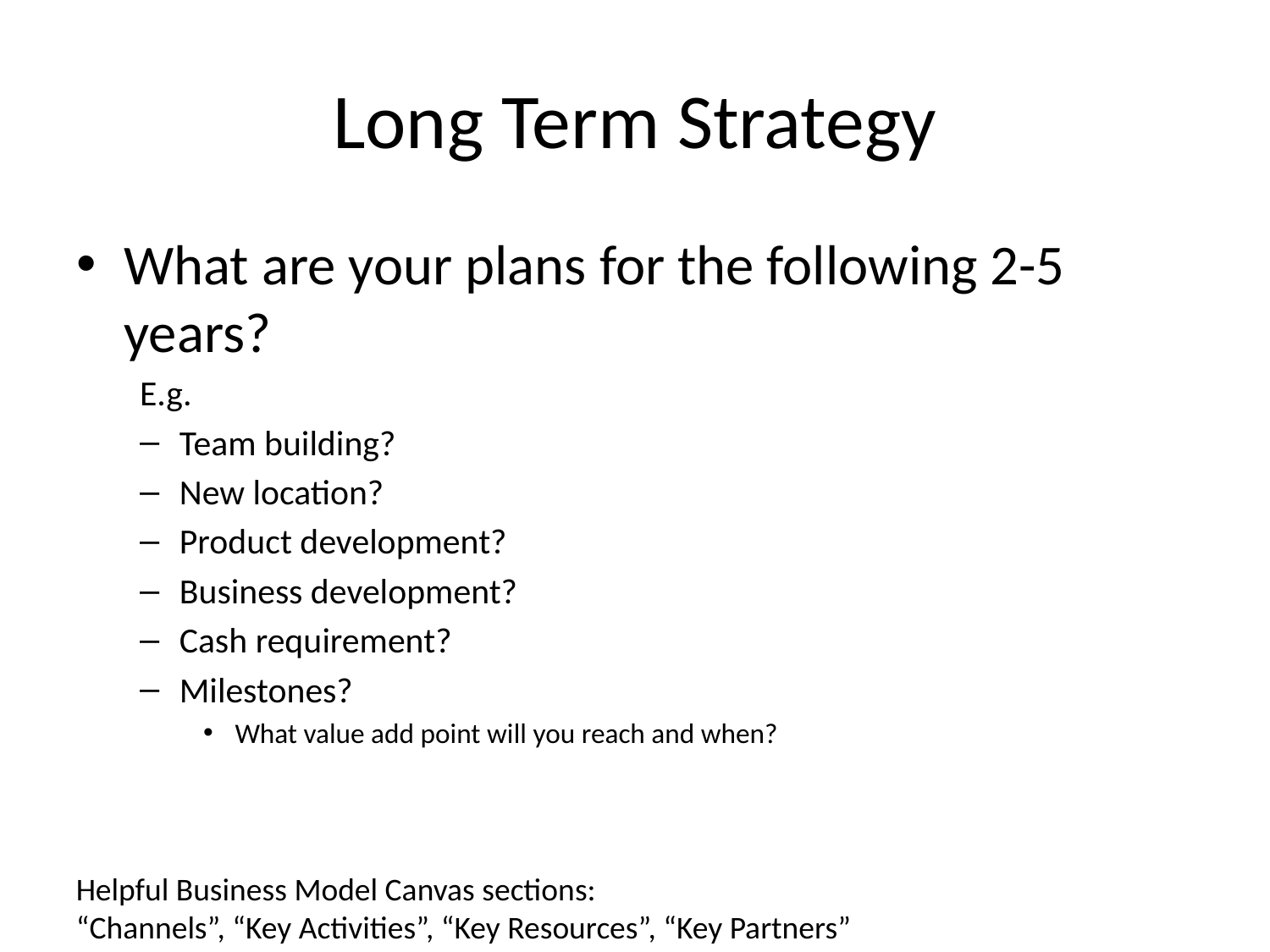

# Long Term Strategy
What are your plans for the following 2-5 years?
E.g.
Team building?
New location?
Product development?
Business development?
Cash requirement?
Milestones?
What value add point will you reach and when?
Helpful Business Model Canvas sections:
“Channels”, “Key Activities”, “Key Resources”, “Key Partners”